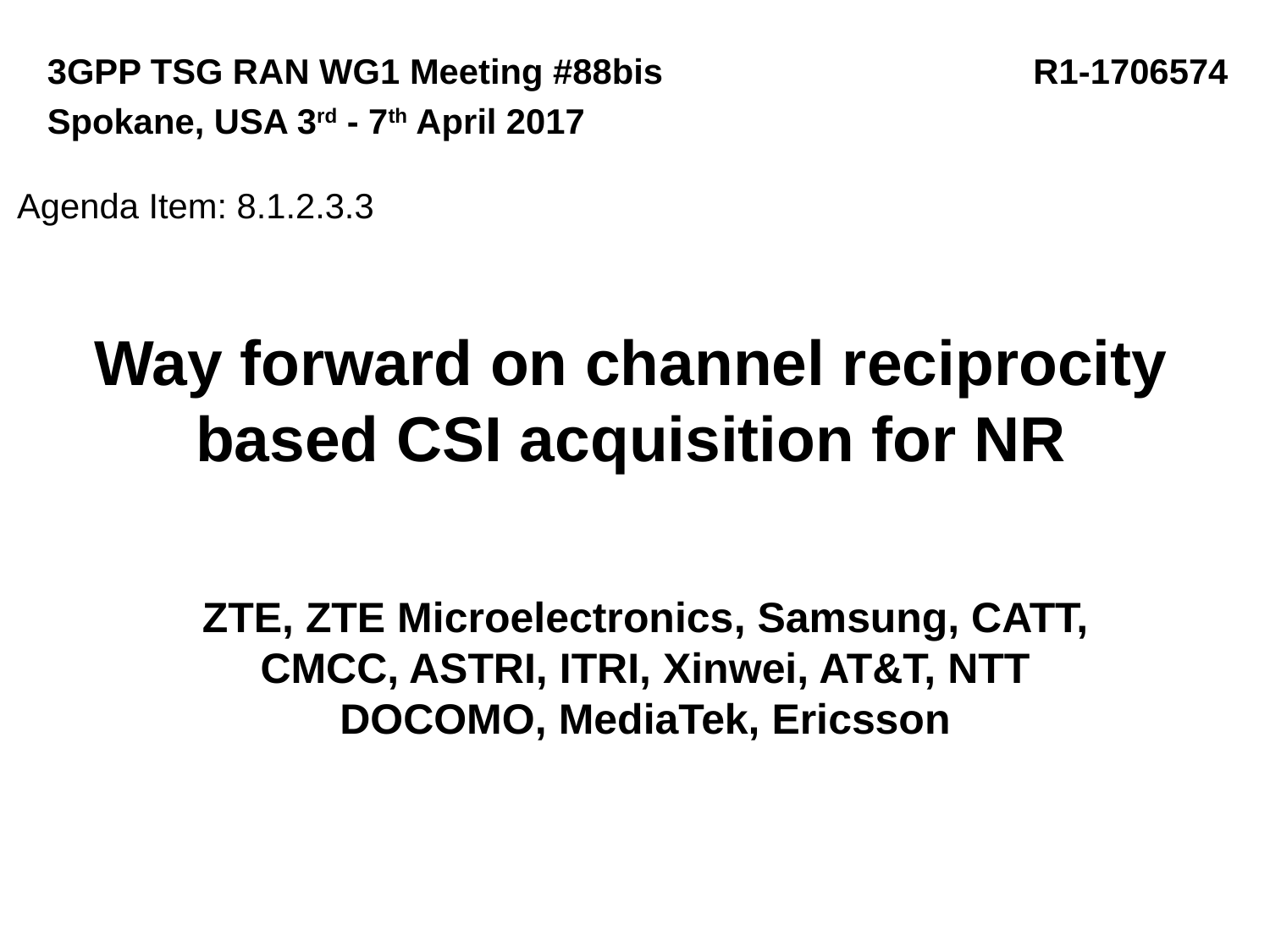

3GPP TSG RAN WG1 Meeting #88bis                                      R1-1706574
Spokane, USA 3rd - 7th April 2017

Agenda Item: 8.1.2.3.3
# Way forward on channel reciprocity based CSI acquisition for NR
ZTE, ZTE Microelectronics, Samsung, CATT, CMCC, ASTRI, ITRI, Xinwei, AT&T, NTT DOCOMO, MediaTek, Ericsson